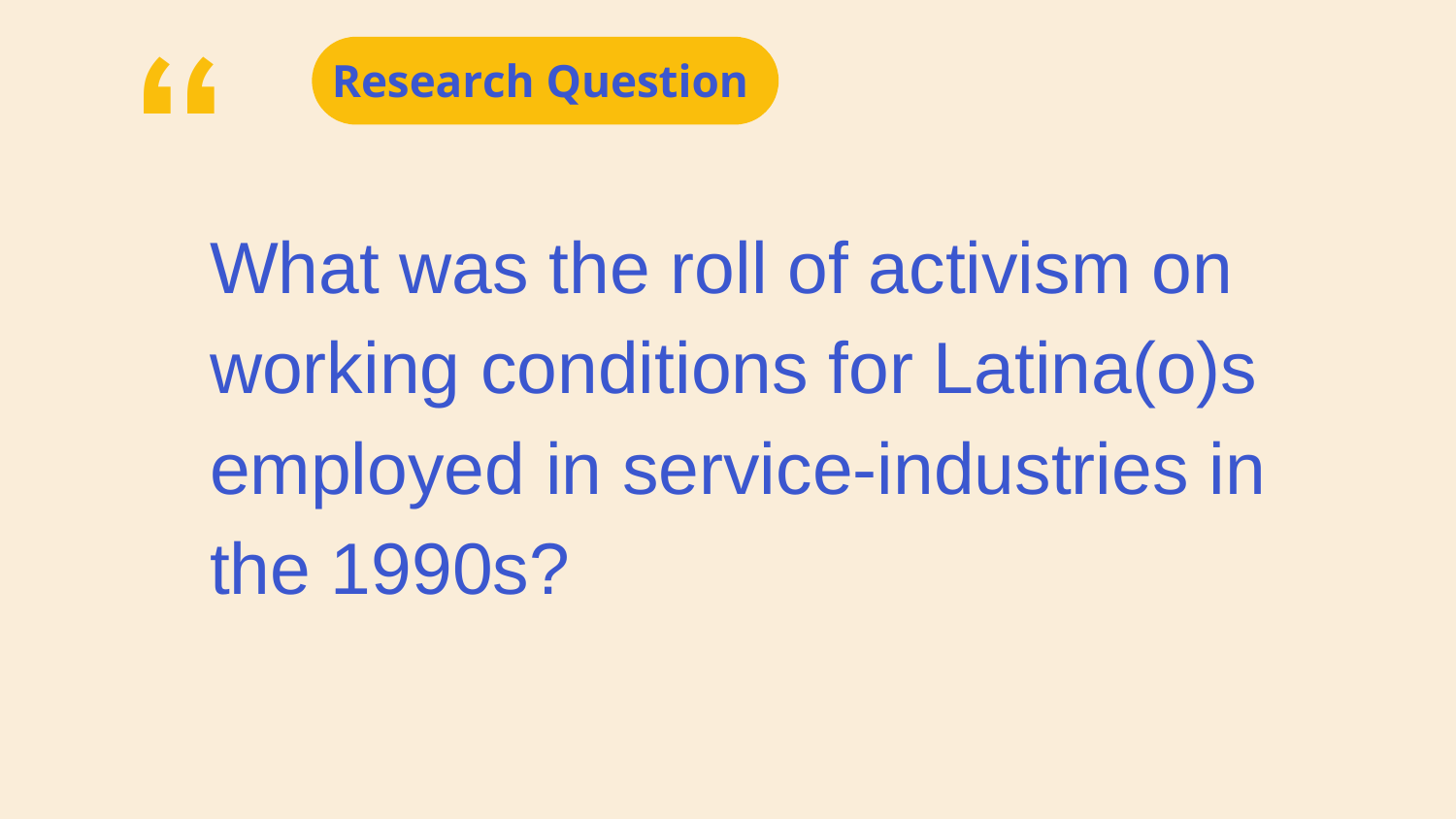

Research Question
What was the roll of activism on working conditions for Latina(o)s employed in service-industries in the 1990s?